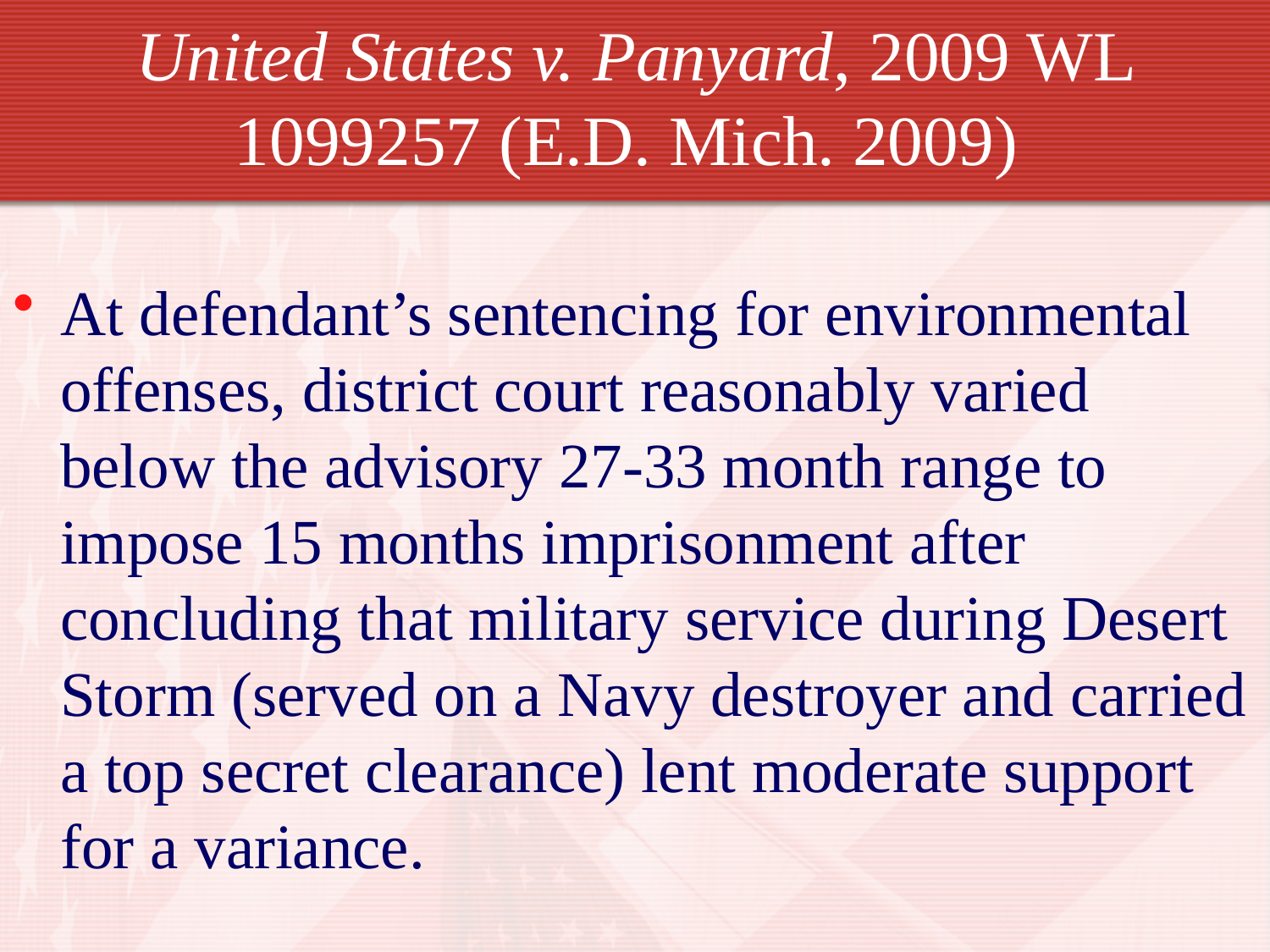

# United States v. Panyard, 2009 WL 1099257 (E.D. Mich. 2009)
At defendant’s sentencing for environmental offenses, district court reasonably varied below the advisory 27-33 month range to impose 15 months imprisonment after concluding that military service during Desert Storm (served on a Navy destroyer and carried a top secret clearance) lent moderate support for a variance.